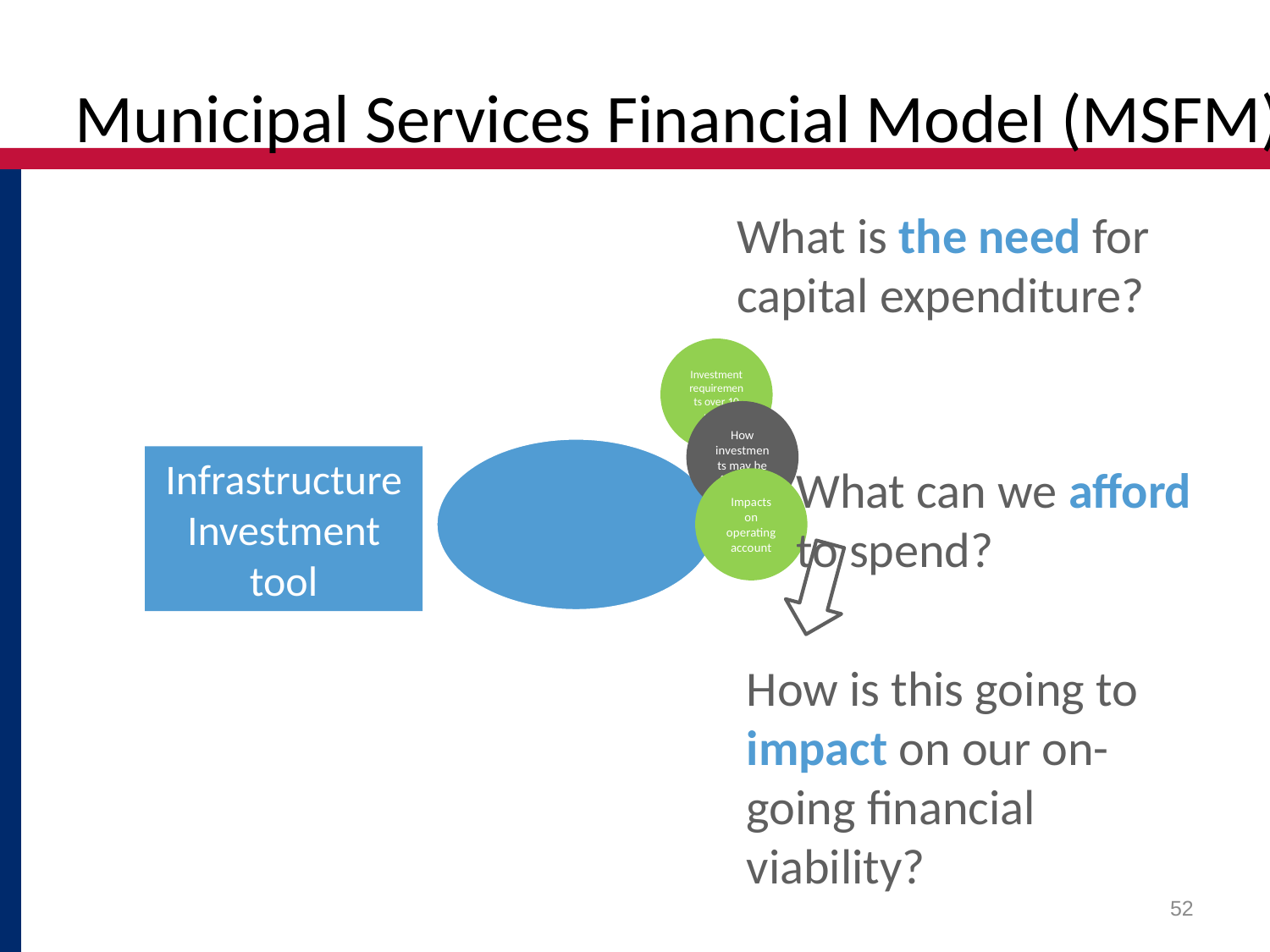

# Municipal Services Financial Model (MSFM)
Investment requirements over 10 years
How investments may be financed
Impacts on operating account
What is the need for capital expenditure?
Infrastructure Investment tool
What can we afford to spend?
How is this going to impact on our on-going financial viability?
52